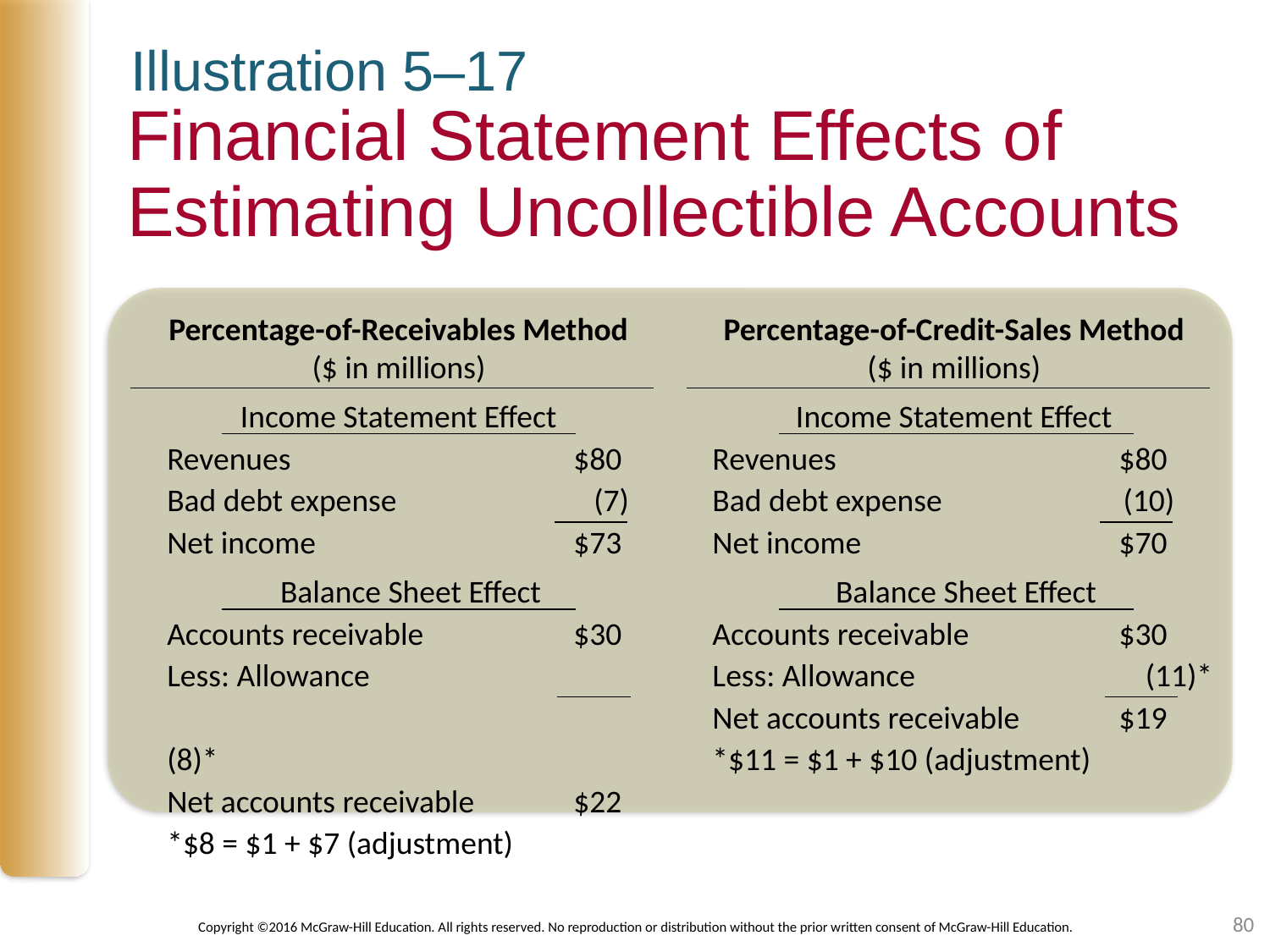

Illustration 5–17
# Financial Statement Effects of Estimating Uncollectible Accounts

Percentage-of-Receivables Method
($ in millions)
Income Statement Effect
Revenues 	$80
Bad debt expense 	(7)
Net income 	$73
Balance Sheet Effect
Accounts receivable 	$30
Less: Allowance 	(8)*
Net accounts receivable 	$22
*$8 = $1 + $7 (adjustment)
Percentage-of-Credit-Sales Method
($ in millions)
Income Statement Effect
Revenues 	$80
Bad debt expense 	(10)
Net income 	$70
Balance Sheet Effect
Accounts receivable 	$30
Less: Allowance 	(11)*
Net accounts receivable 	$19
*$11 = $1 + $10 (adjustment)